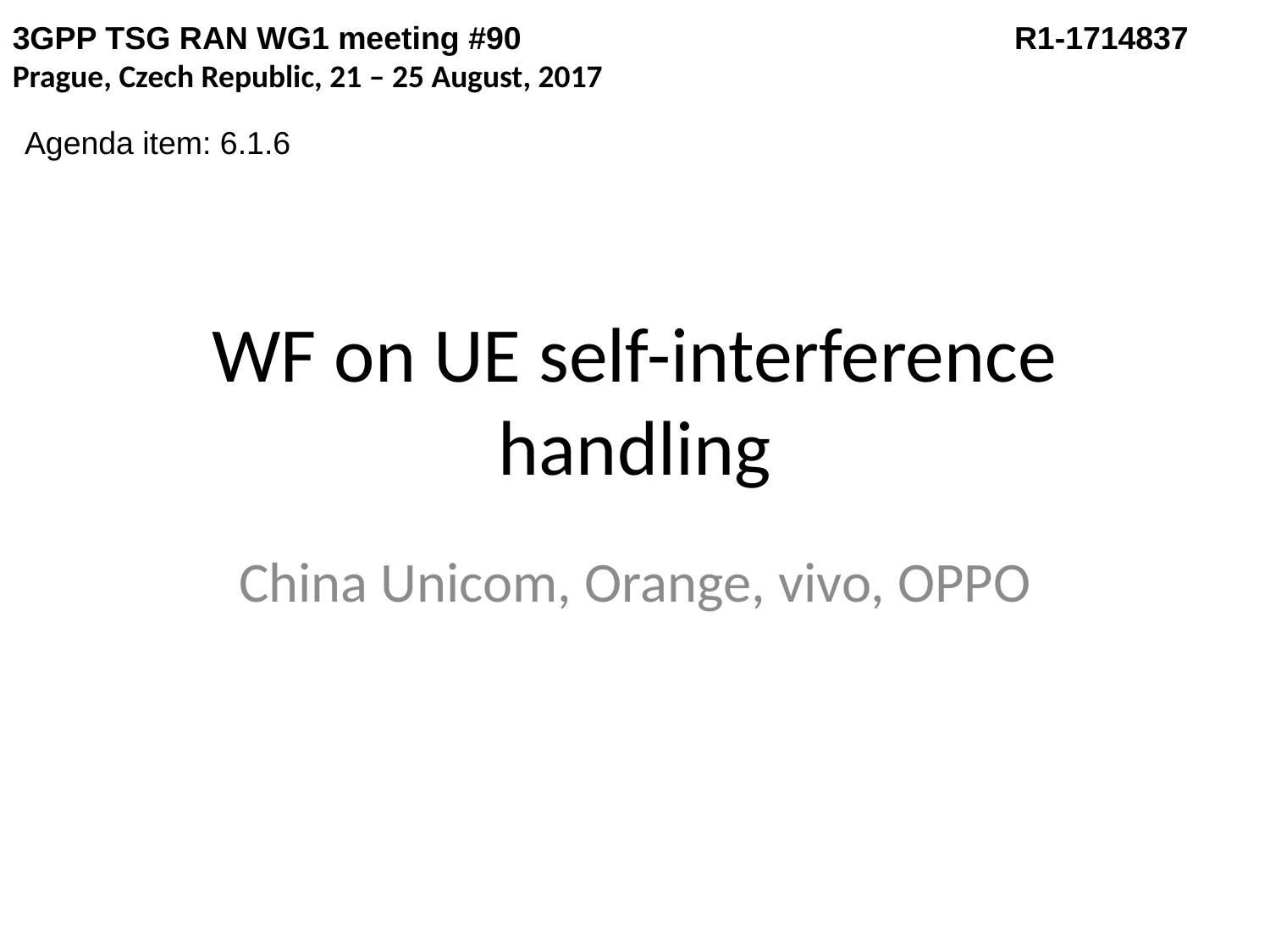

3GPP TSG RAN WG1 meeting #90		                           R1-1714837
Prague, Czech Republic, 21 – 25 August, 2017
Agenda item: 6.1.6
# WF on UE self-interference handling
China Unicom, Orange, vivo, OPPO